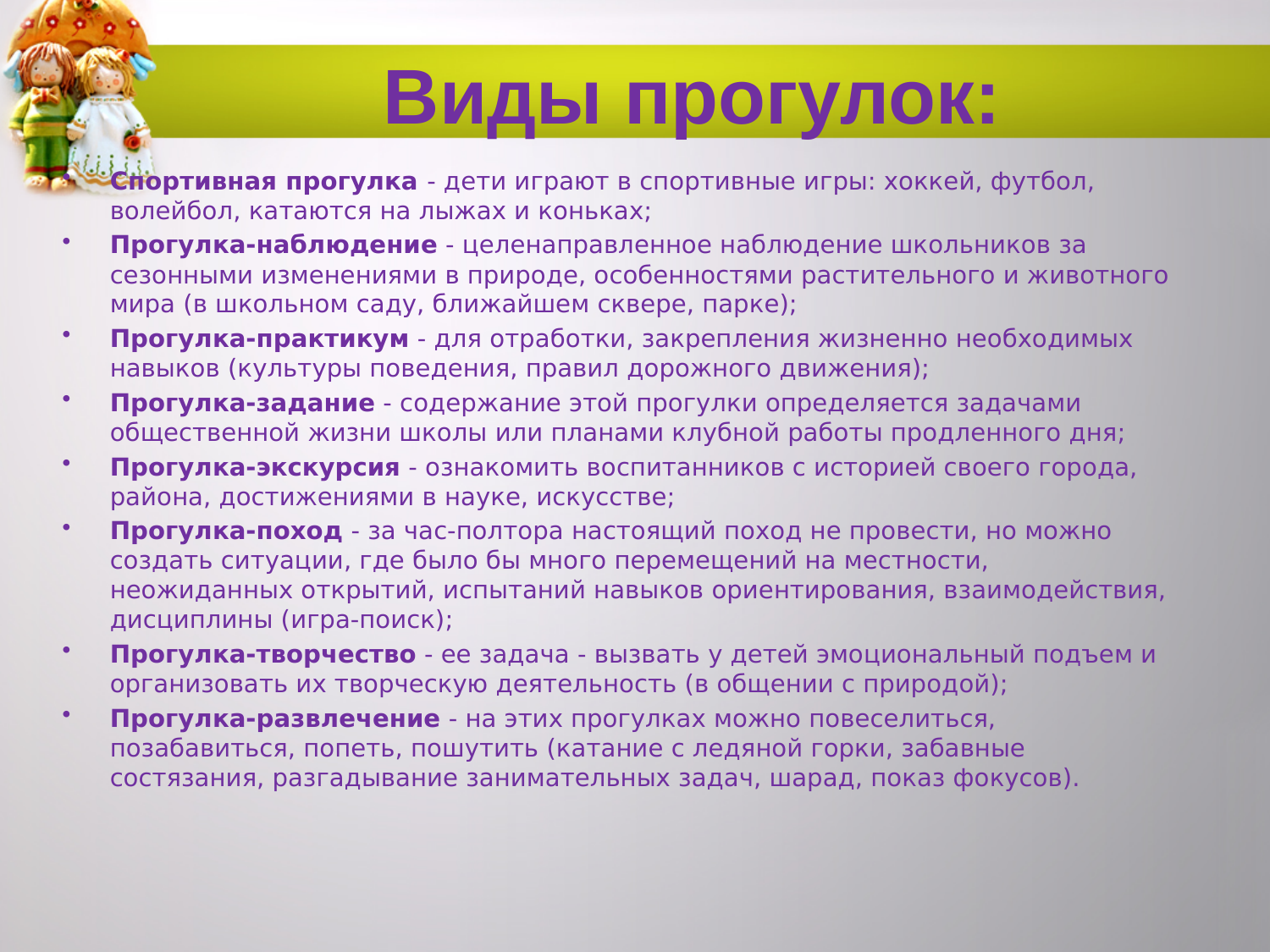

# Виды прогулок:
Спортивная прогулка - дети играют в спортивные игры: хоккей, футбол, волейбол, катаются на лыжах и коньках;
Прогулка-наблюдение - целенаправленное наблюдение школьников за сезонными изменениями в природе, особенностями растительного и животного мира (в школьном саду, ближайшем сквере, парке);
Прогулка-практикум - для отработки, закрепления жизненно необходимых навыков (культуры поведения, правил дорожного движения);
Прогулка-задание - содержание этой прогулки определяется задачами общественной жизни школы или планами клубной работы продленного дня;
Прогулка-экскурсия - ознакомить воспитанников с историей своего города, района, достижениями в науке, искусстве;
Прогулка-поход - за час-полтора настоящий поход не провести, но можно создать ситуации, где было бы много перемещений на местности, неожиданных открытий, испытаний навыков ориентирования, взаимодействия, дисциплины (игра-поиск);
Прогулка-творчество - ее задача - вызвать у детей эмоциональный подъем и организовать их творческую деятельность (в общении с природой);
Прогулка-развлечение - на этих прогулках можно повеселиться, позабавиться, попеть, пошутить (катание с ледяной горки, забавные состязания, разгадывание занимательных задач, шарад, показ фокусов).